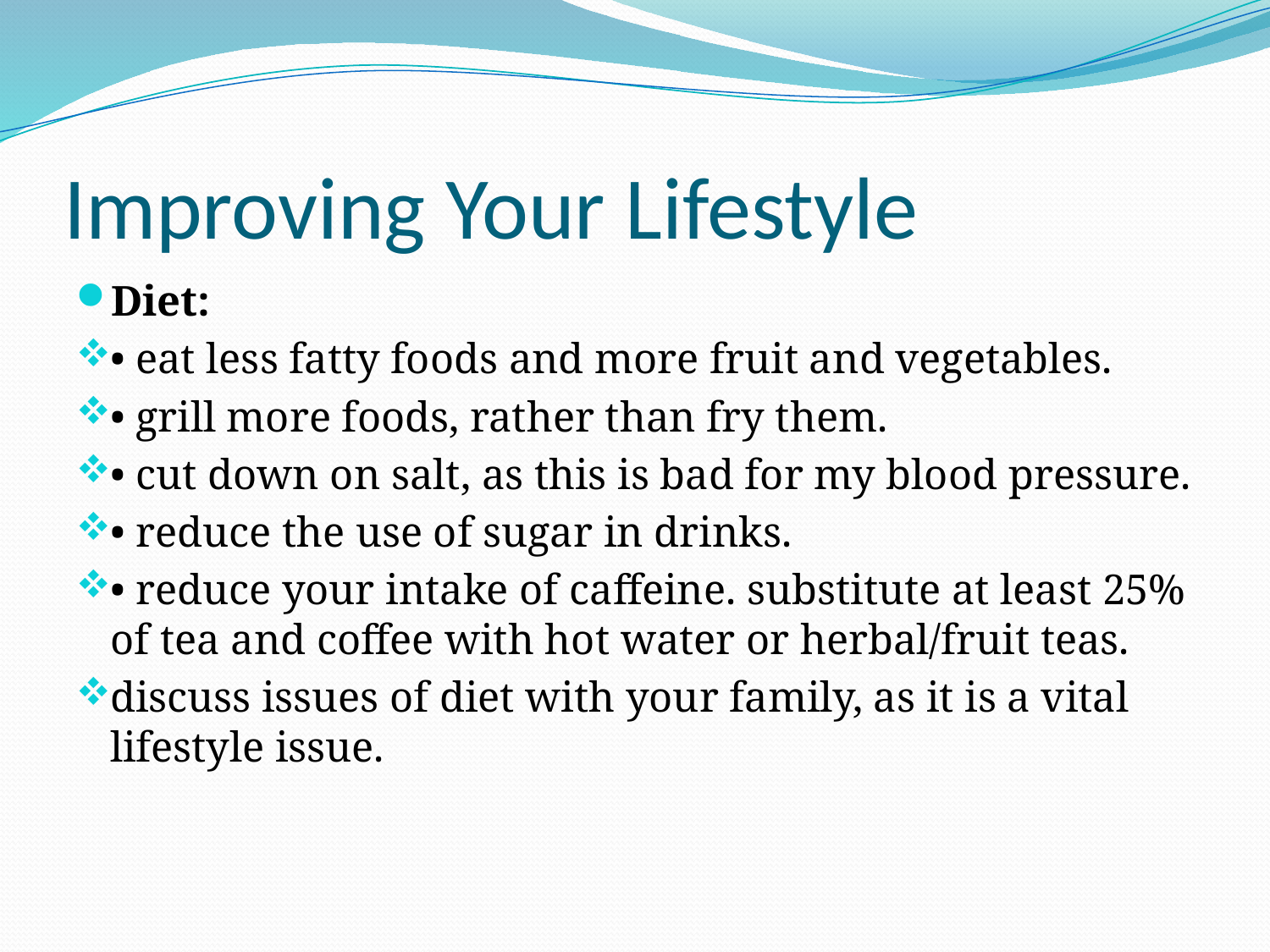

# Improving Your Lifestyle
Diet:
• eat less fatty foods and more fruit and vegetables.
• grill more foods, rather than fry them.
• cut down on salt, as this is bad for my blood pressure.
• reduce the use of sugar in drinks.
• reduce your intake of caffeine. substitute at least 25% of tea and coffee with hot water or herbal/fruit teas.
discuss issues of diet with your family, as it is a vital lifestyle issue.